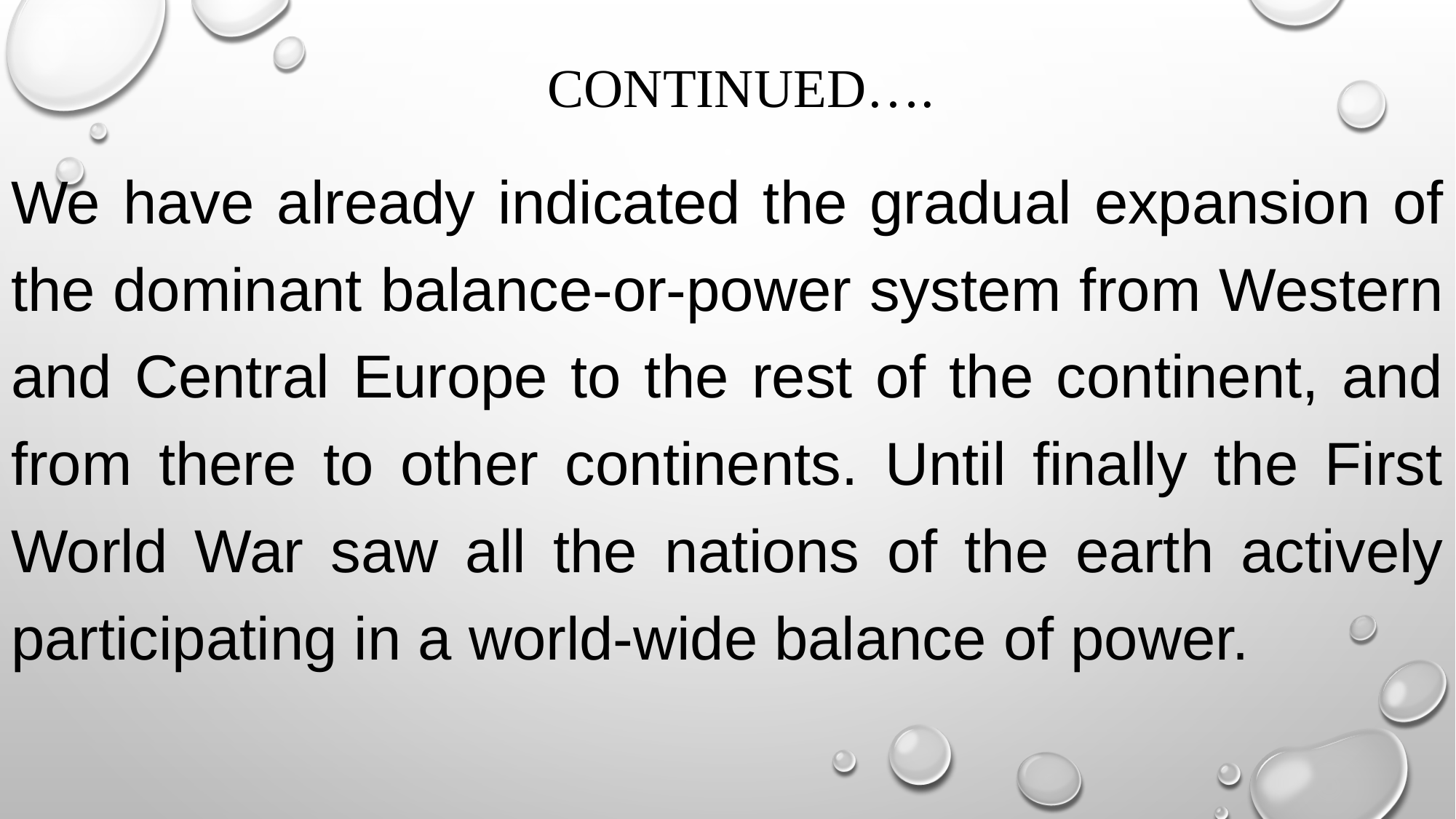

# continued….
We have already indicated the gradual expansion of the dominant balance-or-power system from Western and Central Europe to the rest of the continent, and from there to other continents. Until finally the First World War saw all the nations of the earth actively participating in a world-wide balance of power.